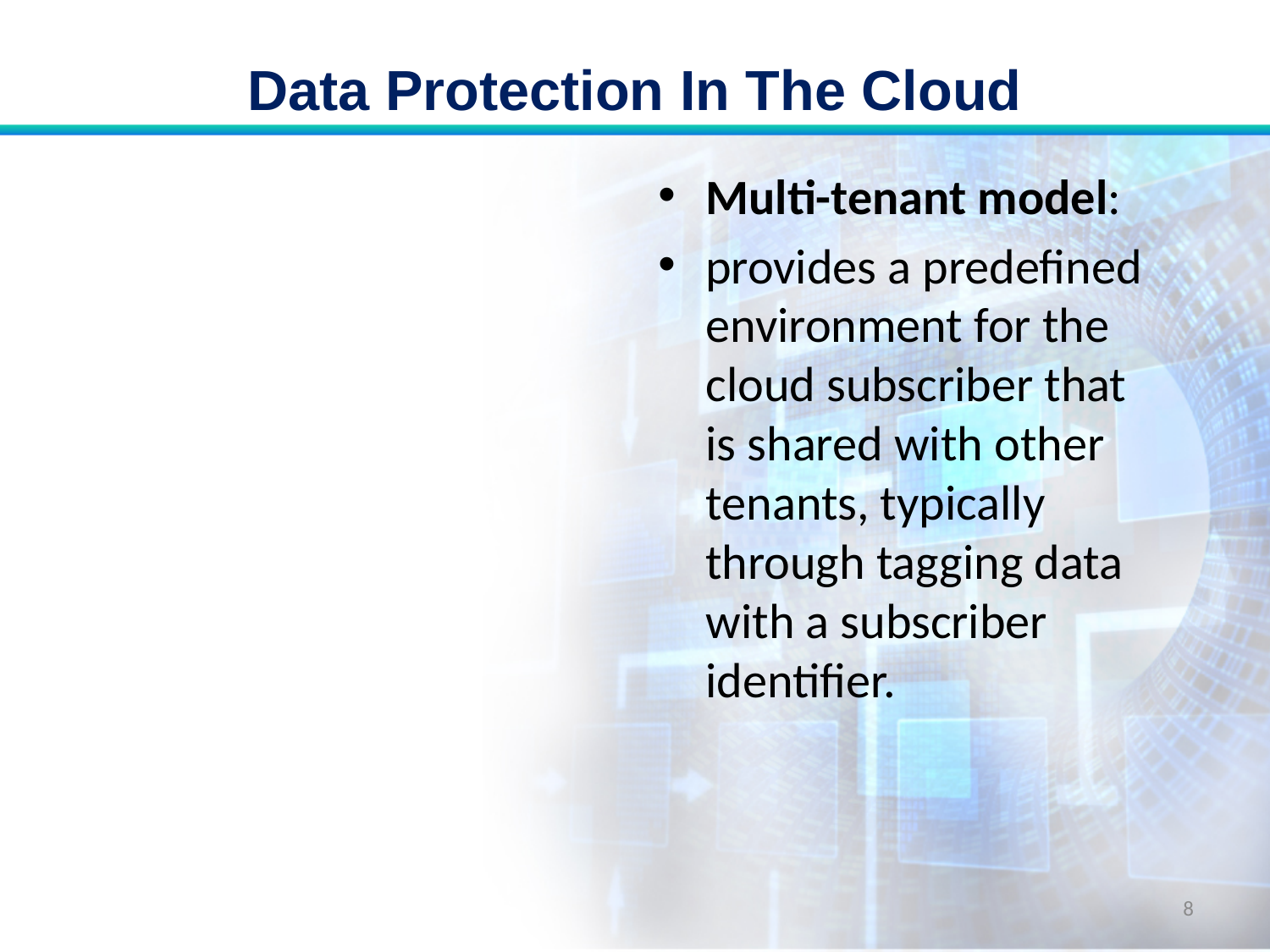

# Data Protection In The Cloud
Multi-tenant model:
provides a predefined environment for the cloud subscriber that is shared with other tenants, typically through tagging data with a subscriber identifier.
8